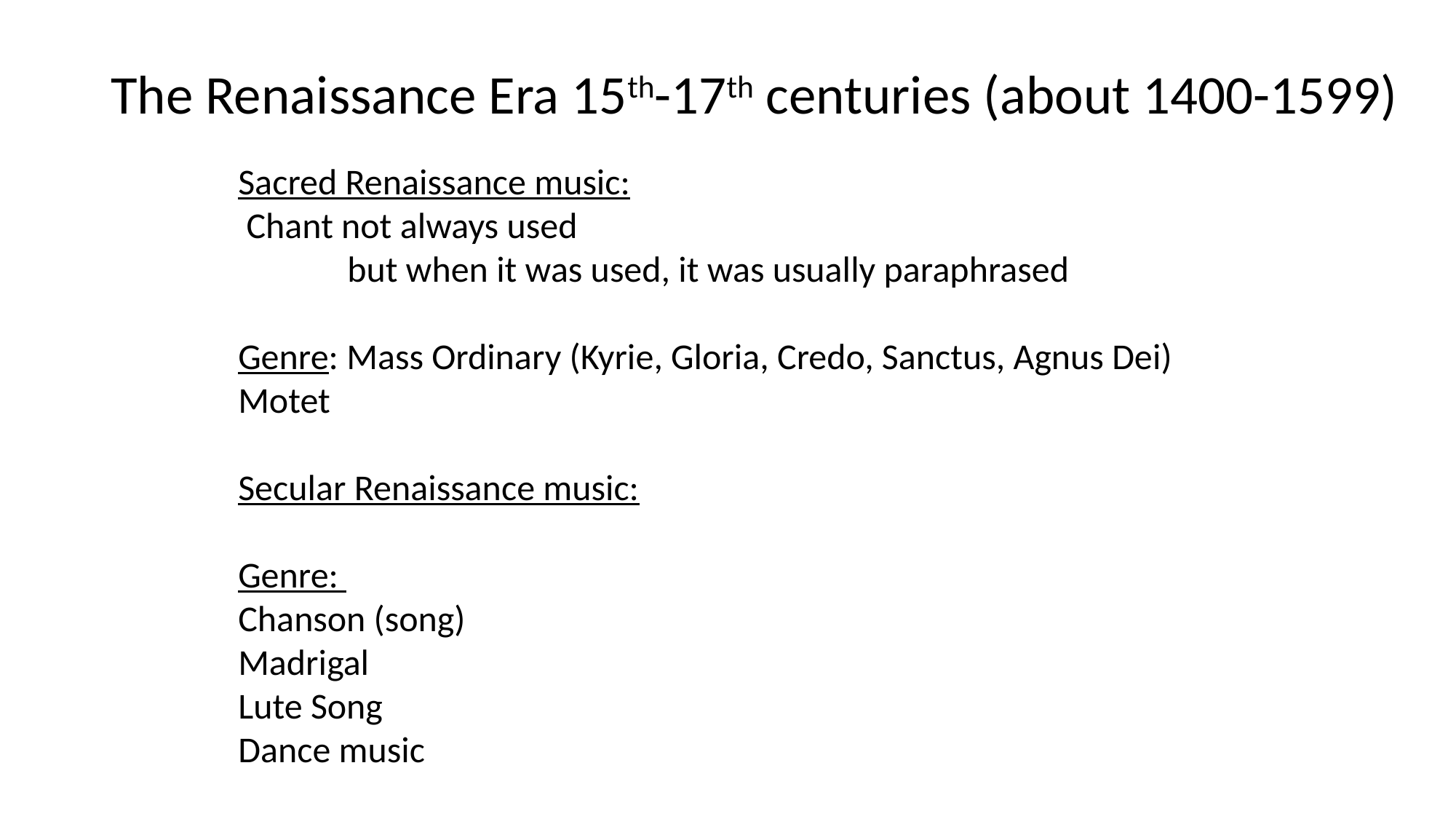

# The Renaissance Era 15th-17th centuries (about 1400-1599)
Sacred Renaissance music:
 Chant not always used
	but when it was used, it was usually paraphrased

Genre: Mass Ordinary (Kyrie, Gloria, Credo, Sanctus, Agnus Dei)
Motet

Secular Renaissance music:

Genre:
Chanson (song)
Madrigal
Lute Song
Dance music